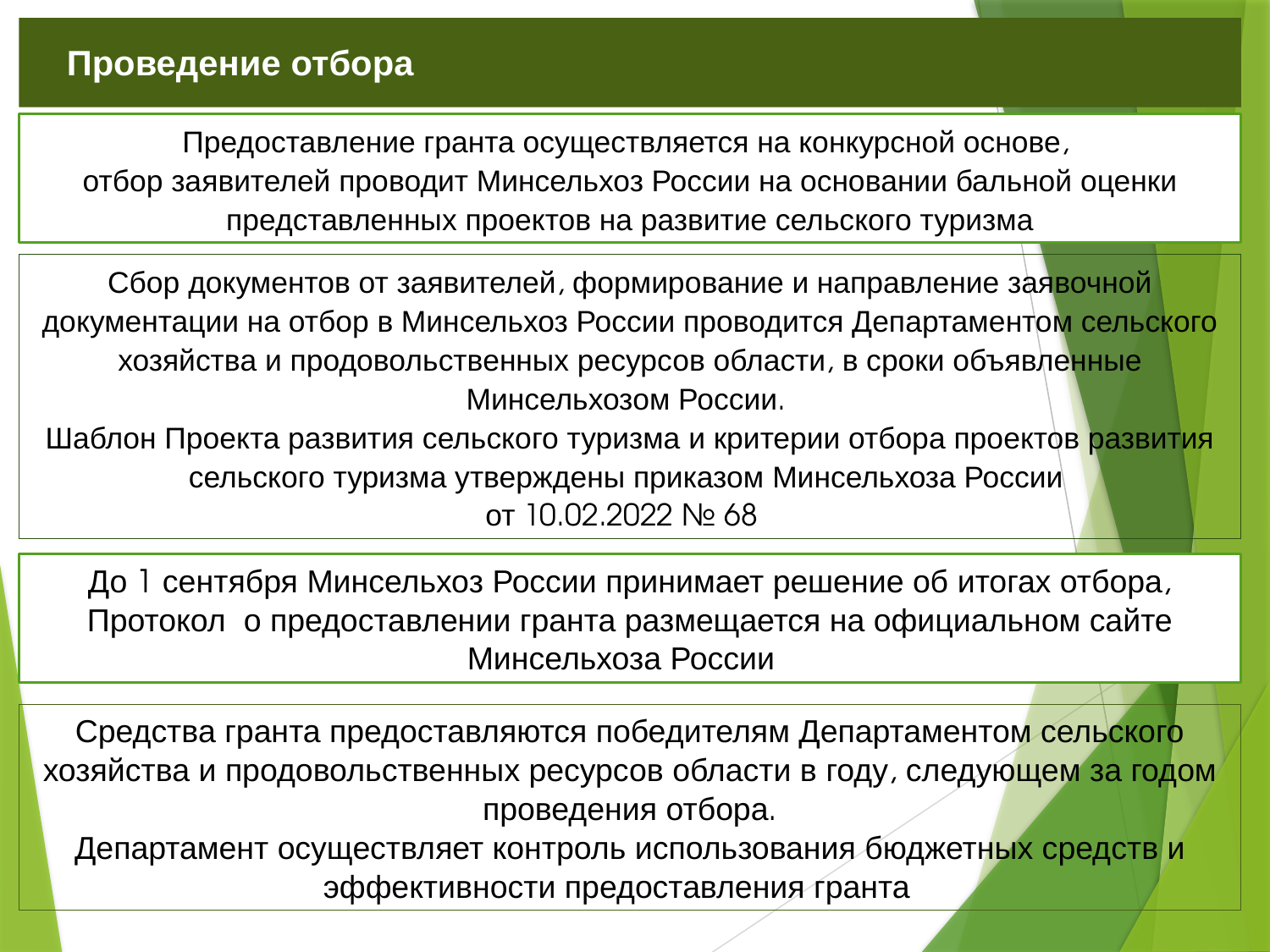

Проведение отбора
Предоставление гранта осуществляется на конкурсной основе,
отбор заявителей проводит Минсельхоз России на основании бальной оценки представленных проектов на развитие сельского туризма
Сбор документов от заявителей, формирование и направление заявочной документации на отбор в Минсельхоз России проводится Департаментом сельского хозяйства и продовольственных ресурсов области, в сроки объявленные Минсельхозом России.
Шаблон Проекта развития сельского туризма и критерии отбора проектов развития сельского туризма утверждены приказом Минсельхоза России
от 10.02.2022 № 68
До 1 сентября Минсельхоз России принимает решение об итогах отбора, Протокол  о предоставлении гранта размещается на официальном сайте Минсельхоза России
Средства гранта предоставляются победителям Департаментом сельского хозяйства и продовольственных ресурсов области в году, следующем за годом проведения отбора.
Департамент осуществляет контроль использования бюджетных средств и эффективности предоставления гранта